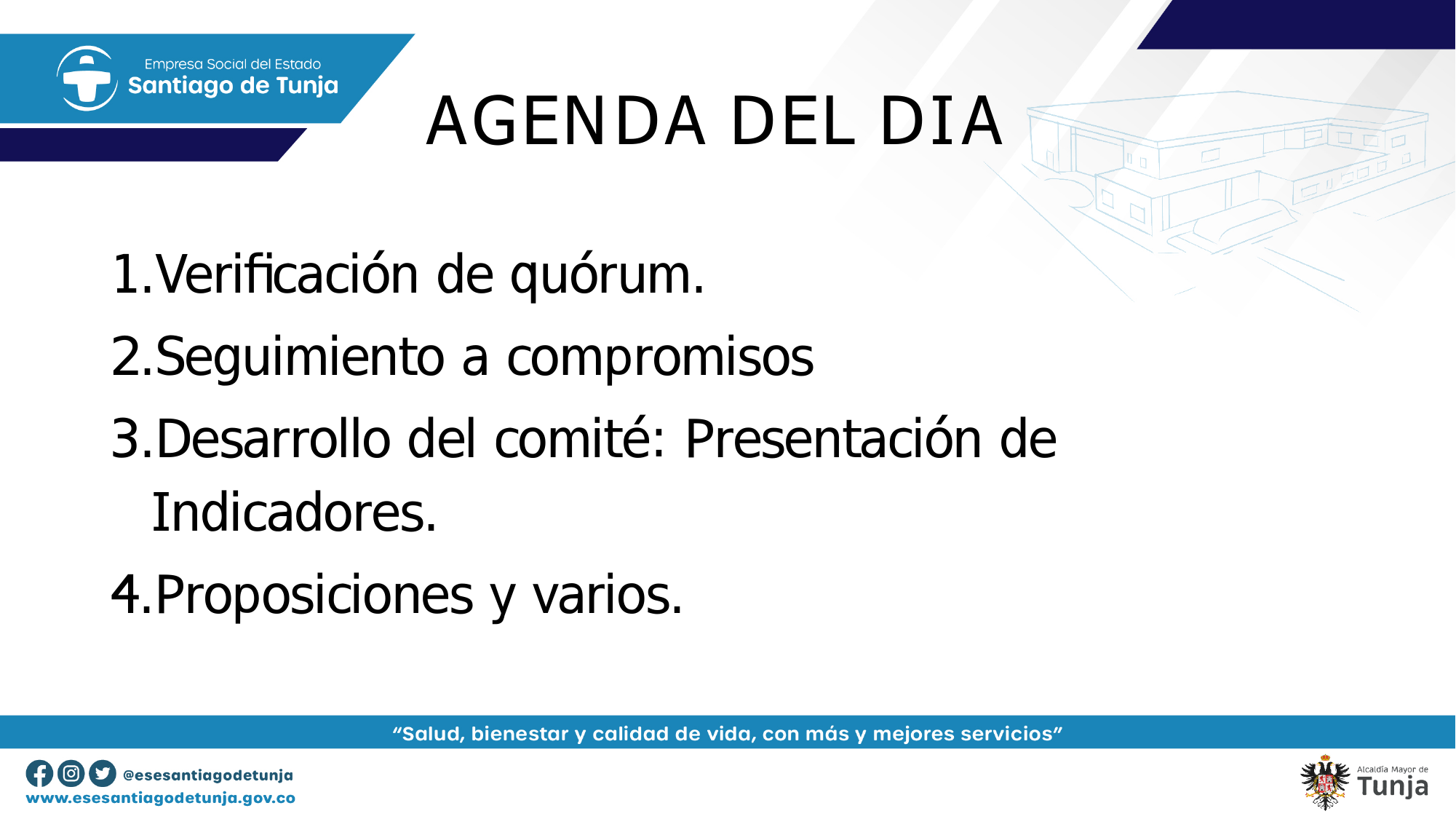

# AGENDA DEL DIA
Verificación de quórum.
Seguimiento a compromisos
Desarrollo del comité: Presentación de Indicadores.
Proposiciones y varios.